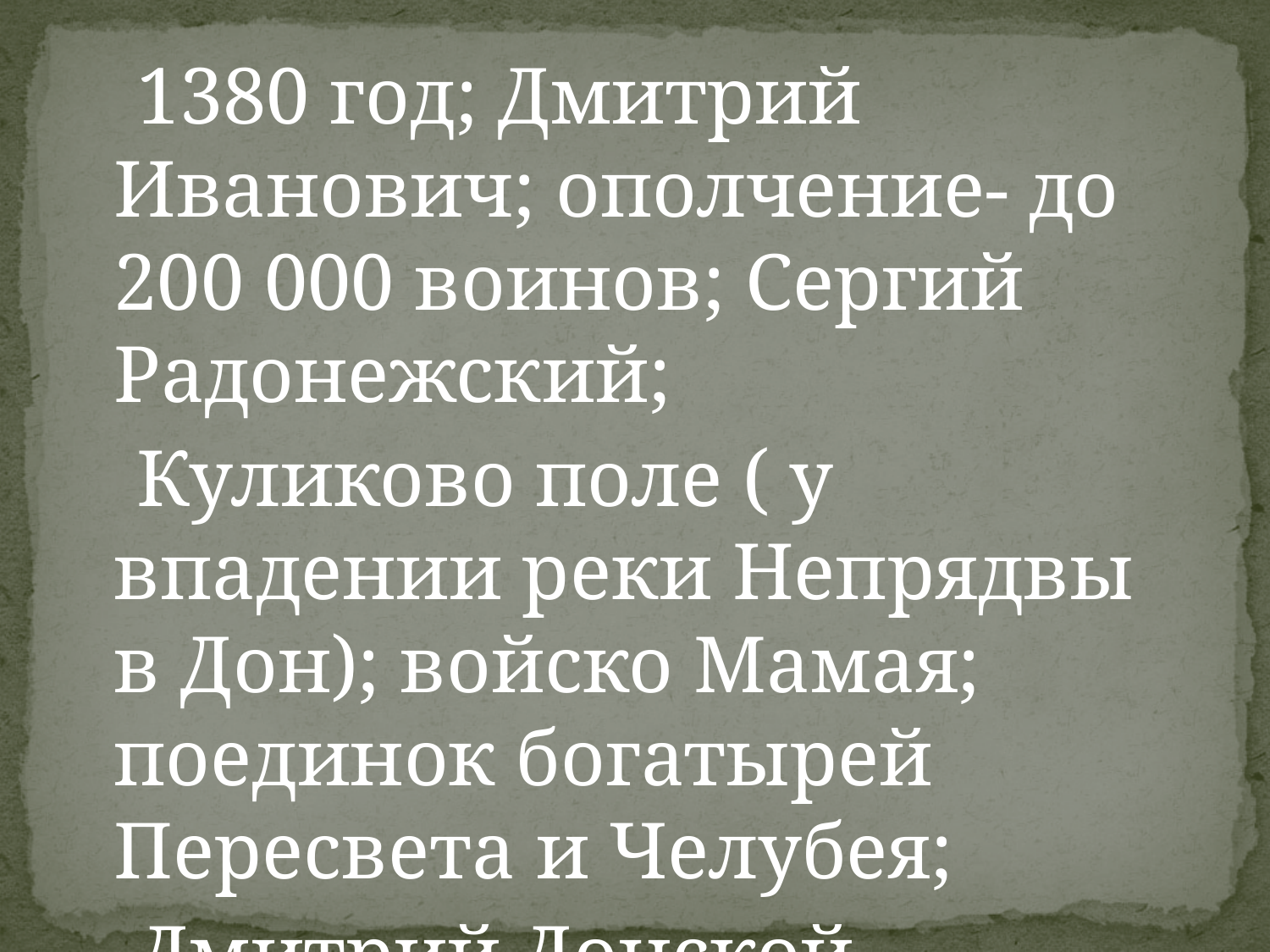

1380 год; Дмитрий Иванович; ополчение- до 200 000 воинов; Сергий Радонежский;
   Куликово поле ( у впадении реки Непрядвы в Дон); войско Мамая; поединок богатырей Пересвета и Челубея;
   Дмитрий Донской.